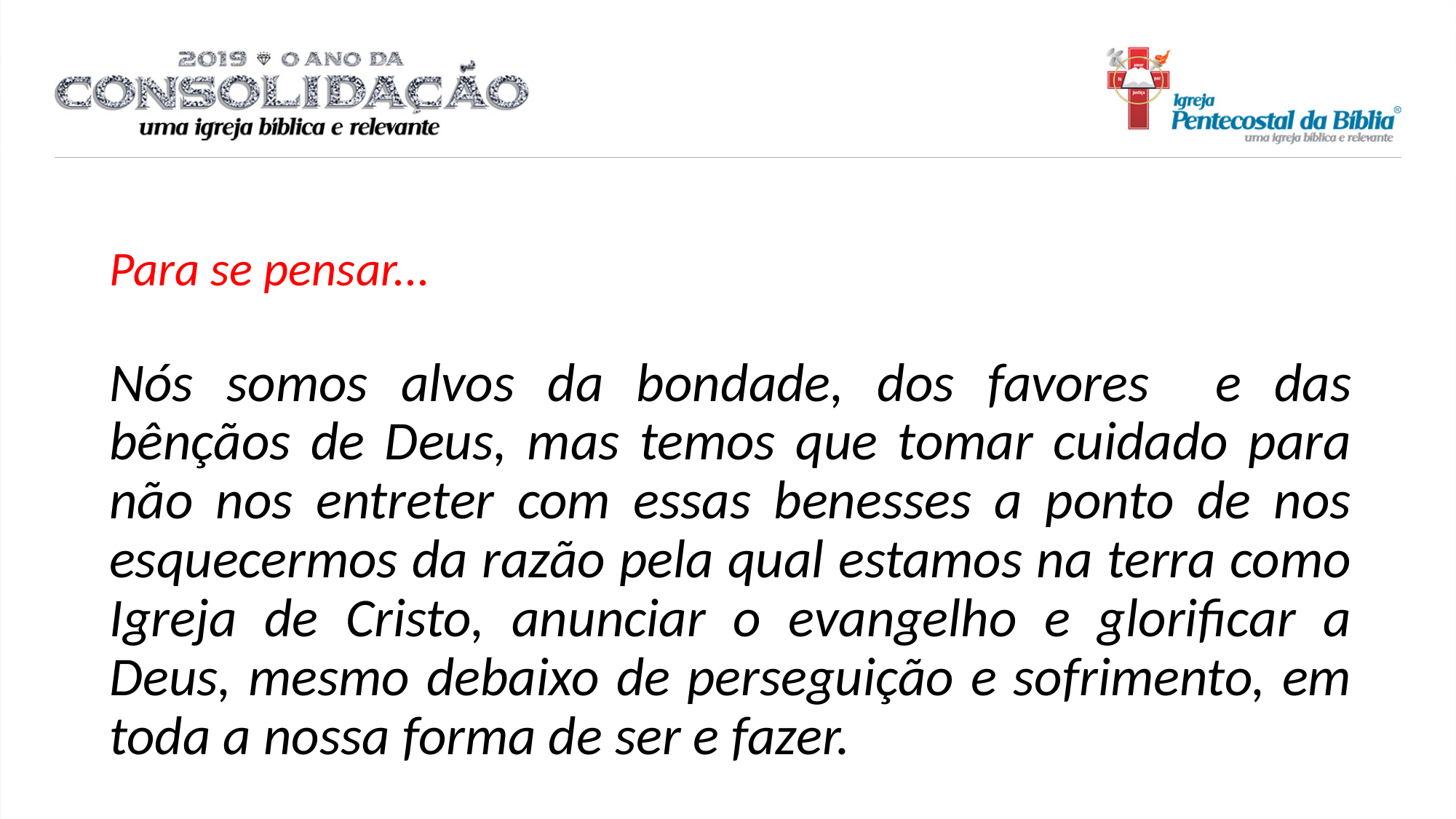

Para se pensar...

Nós somos alvos da bondade, dos favores  e das bênçãos de Deus, mas temos que tomar cuidado para não nos entreter com essas benesses a ponto de nos esquecermos da razão pela qual estamos na terra como Igreja de Cristo, anunciar o evangelho e glorificar a Deus, mesmo debaixo de perseguição e sofrimento, em toda a nossa forma de ser e fazer.